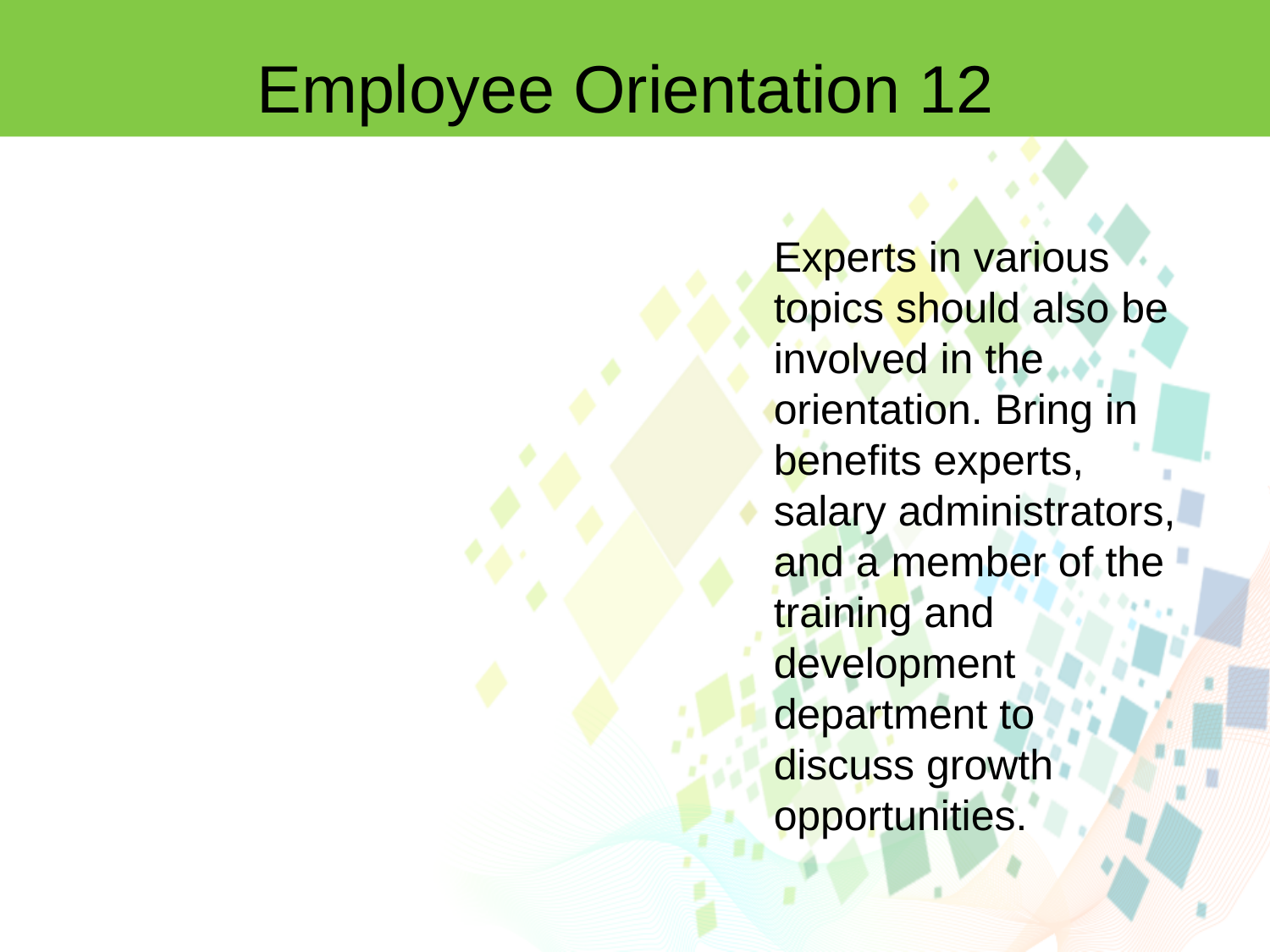

Employee Orientation 12
Experts in various topics should also be involved in the orientation. Bring in
benefits experts, salary administrators, and a member of the training and development
department to discuss growth opportunities.